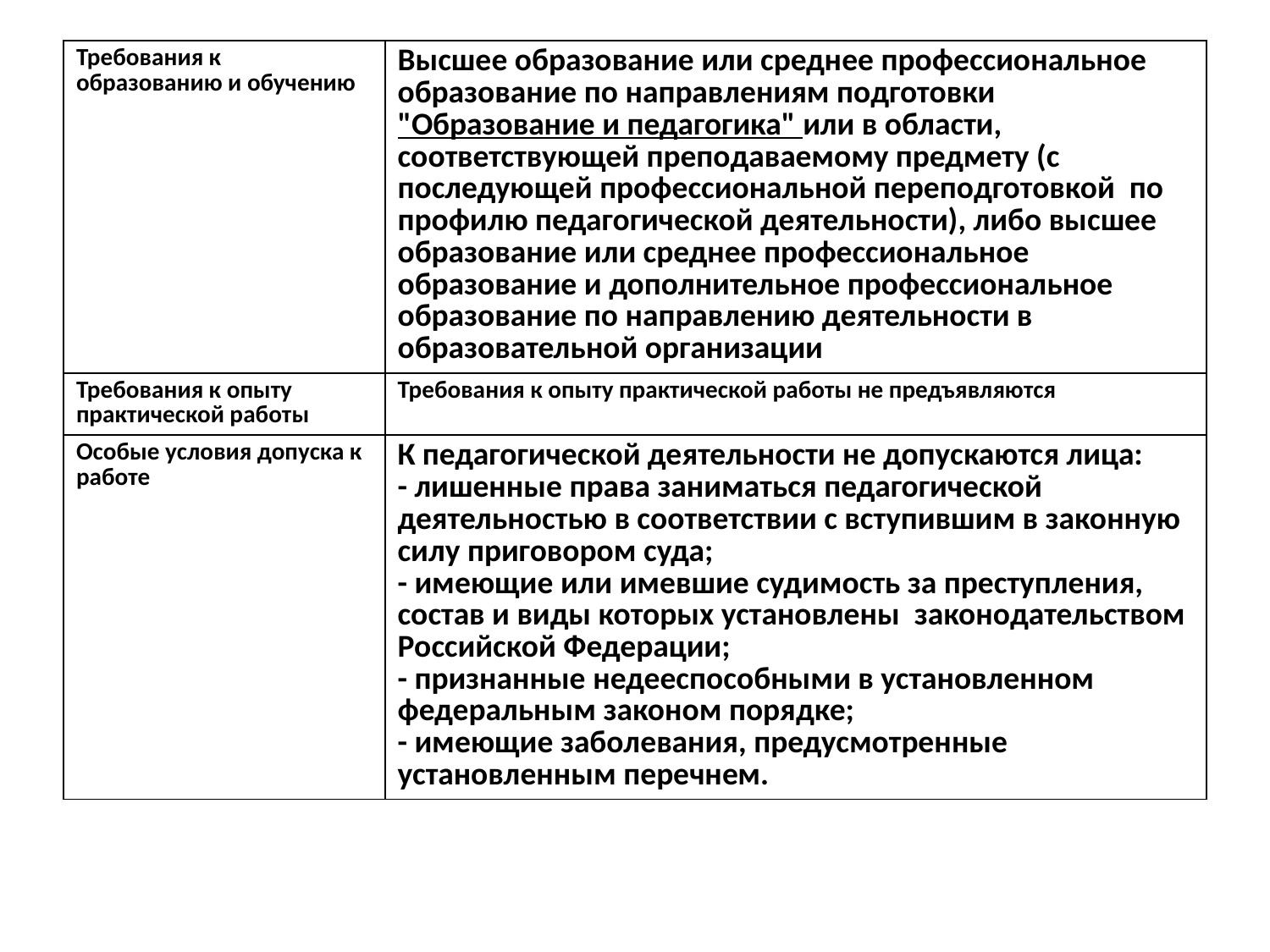

| Требования к образованию и обучению | Высшее образование или среднее профессиональное образование по направлениям подготовки "Образование и педагогика" или в области, соответствующей преподаваемому предмету (с последующей профессиональной переподготовкой по профилю педагогической деятельности), либо высшее образование или среднее профессиональное образование и дополнительное профессиональное образование по направлению деятельности в образовательной организации |
| --- | --- |
| Требования к опыту практической работы | Требования к опыту практической работы не предъявляются |
| Особые условия допуска к работе | К педагогической деятельности не допускаются лица: - лишенные права заниматься педагогической деятельностью в соответствии с вступившим в законную силу приговором суда; - имеющие или имевшие судимость за преступления, состав и виды которых установлены законодательством Российской Федерации; - признанные недееспособными в установленном федеральным законом порядке; - имеющие заболевания, предусмотренные установленным перечнем. |